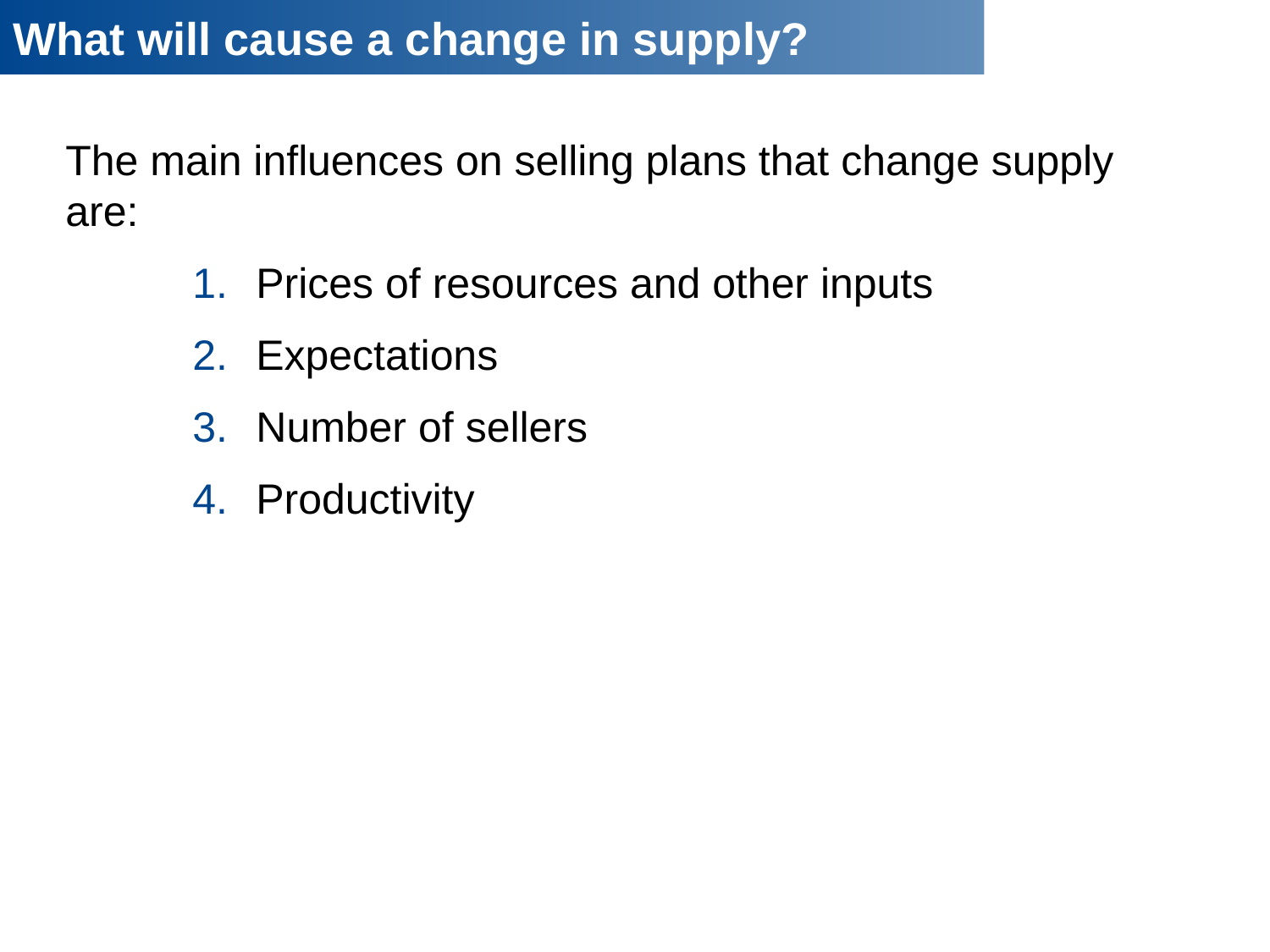

# What will cause a change in supply?
The main influences on selling plans that change supply are:
Prices of resources and other inputs
Expectations
Number of sellers
Productivity